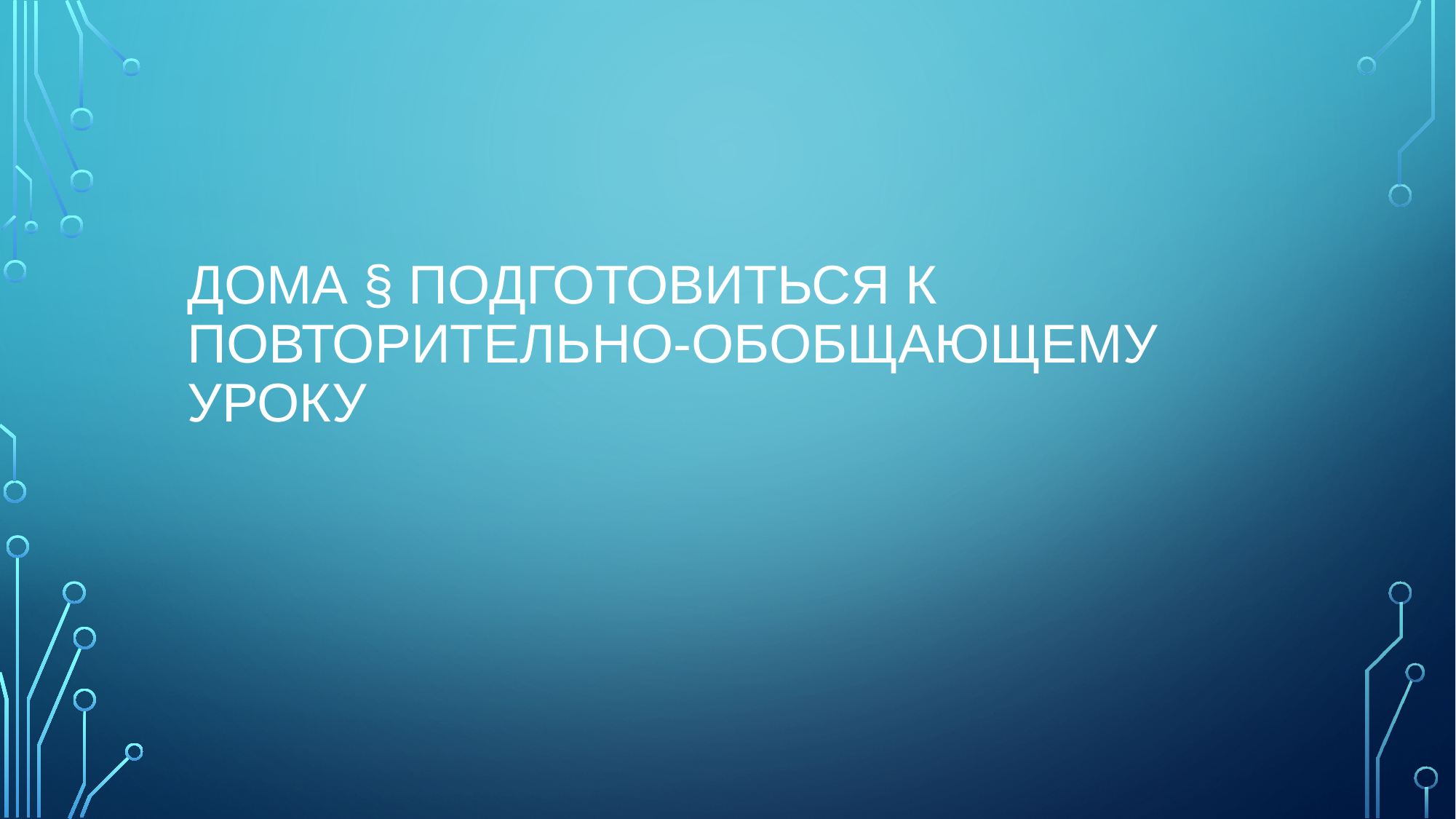

# Дома § подготовиться к повторительно-обобщающему уроку